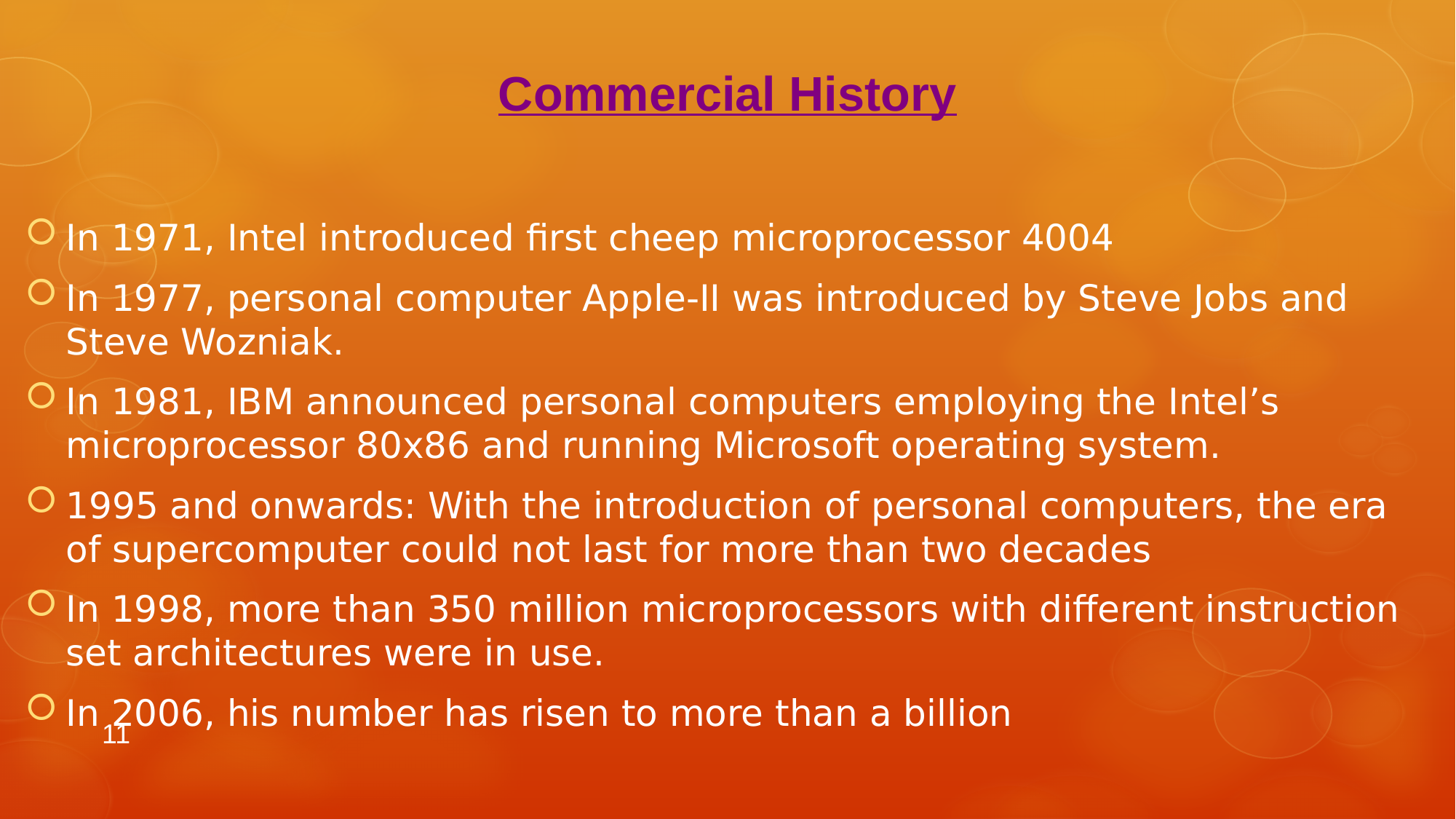

Commercial History
In 1971, Intel introduced first cheep microprocessor 4004
In 1977, personal computer Apple-II was introduced by Steve Jobs and Steve Wozniak.
In 1981, IBM announced personal computers employing the Intel’s microprocessor 80x86 and running Microsoft operating system.
1995 and onwards: With the introduction of personal computers, the era of supercomputer could not last for more than two decades
In 1998, more than 350 million microprocessors with different instruction set architectures were in use.
In 2006, his number has risen to more than a billion
11